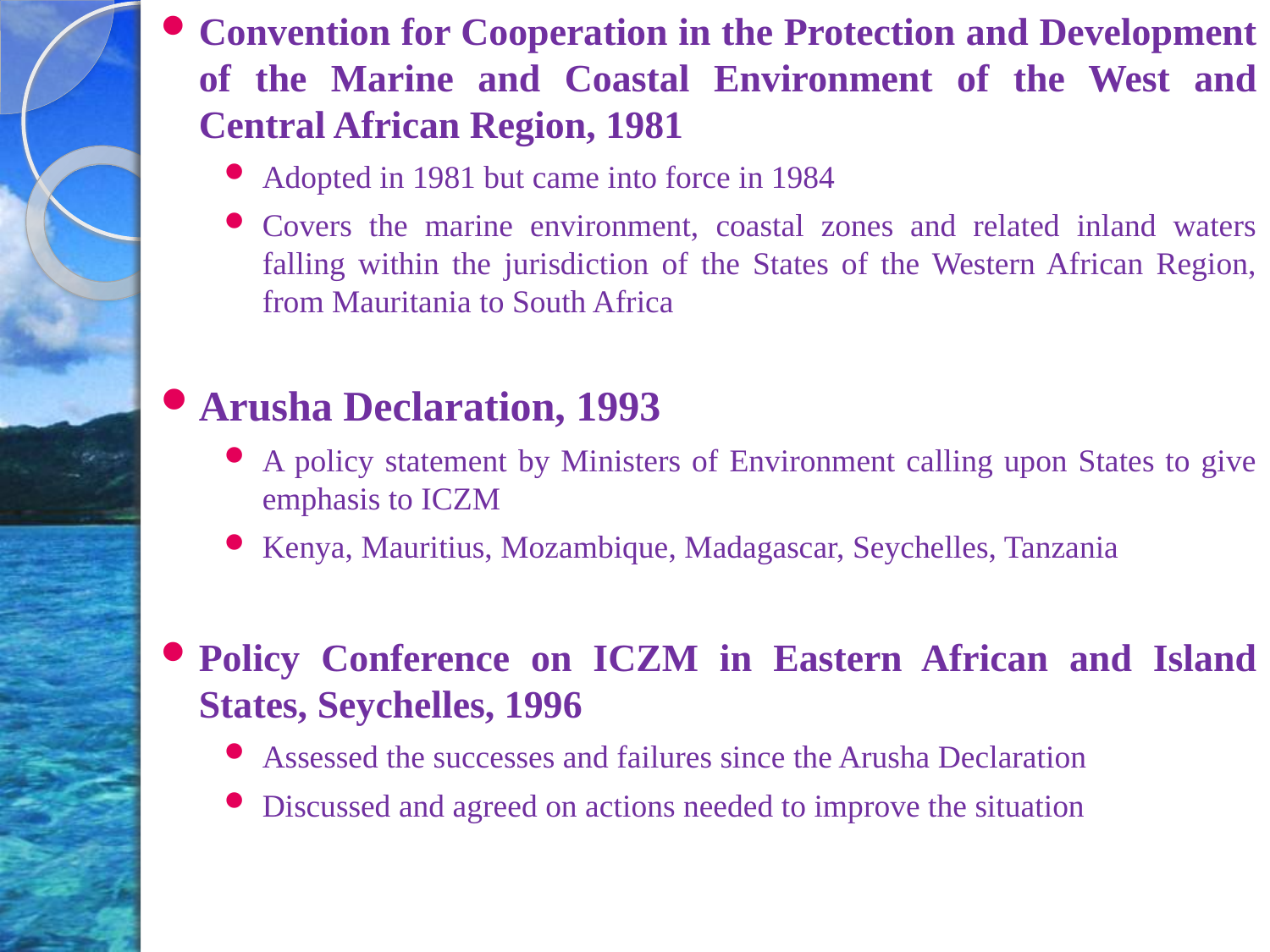

Convention for Cooperation in the Protection and Development of the Marine and Coastal Environment of the West and Central African Region, 1981
Adopted in 1981 but came into force in 1984
Covers the marine environment, coastal zones and related inland waters falling within the jurisdiction of the States of the Western African Region, from Mauritania to South Africa

Arusha Declaration, 1993
A policy statement by Ministers of Environment calling upon States to give emphasis to ICZM
Kenya, Mauritius, Mozambique, Madagascar, Seychelles, Tanzania

Policy Conference on ICZM in Eastern African and Island States, Seychelles, 1996
Assessed the successes and failures since the Arusha Declaration
Discussed and agreed on actions needed to improve the situation